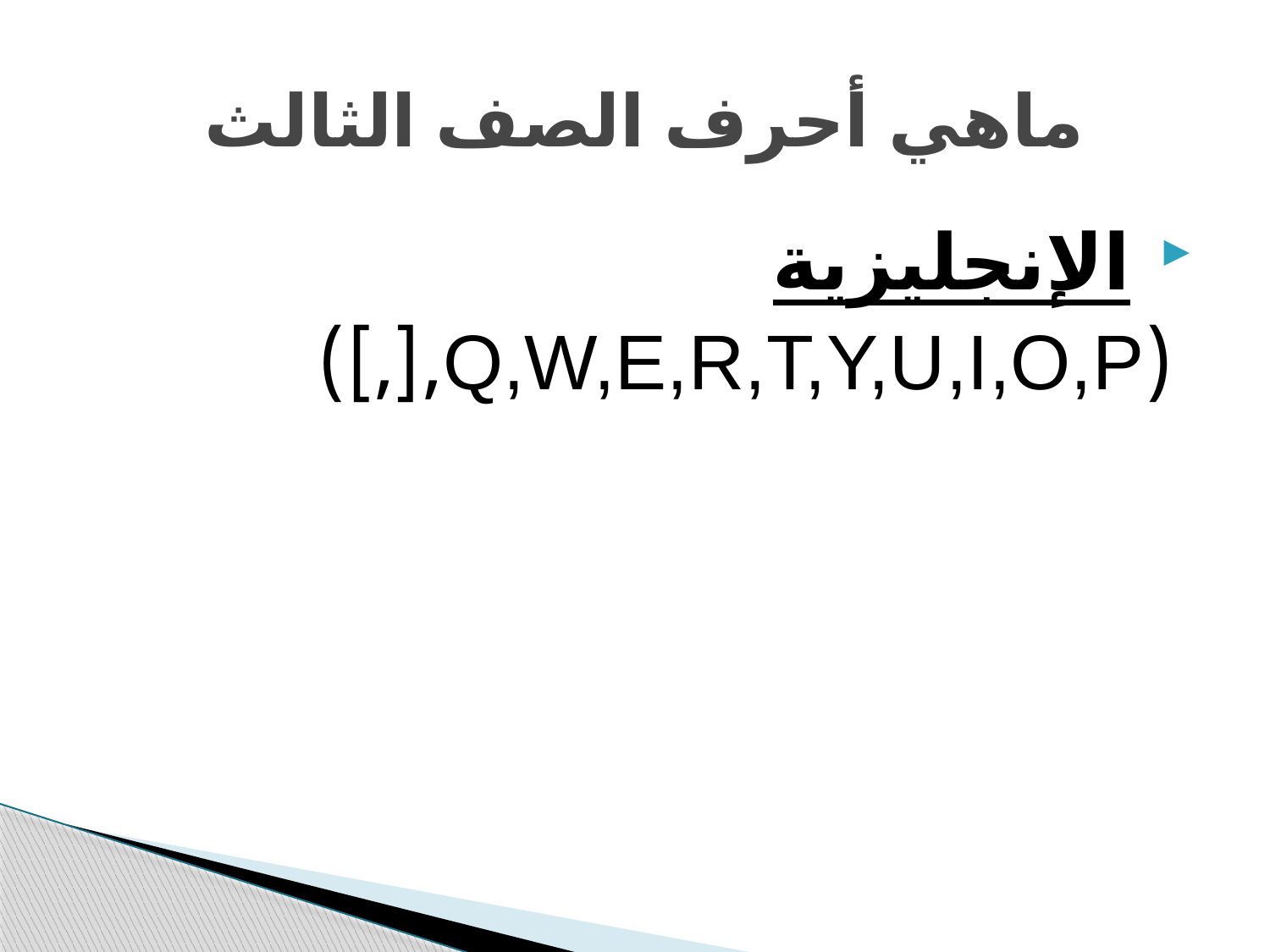

# ماهي أحرف الصف الثالث
الإنجليزية
 (Q,W,E,R,T,Y,U,I,O,P,[,])